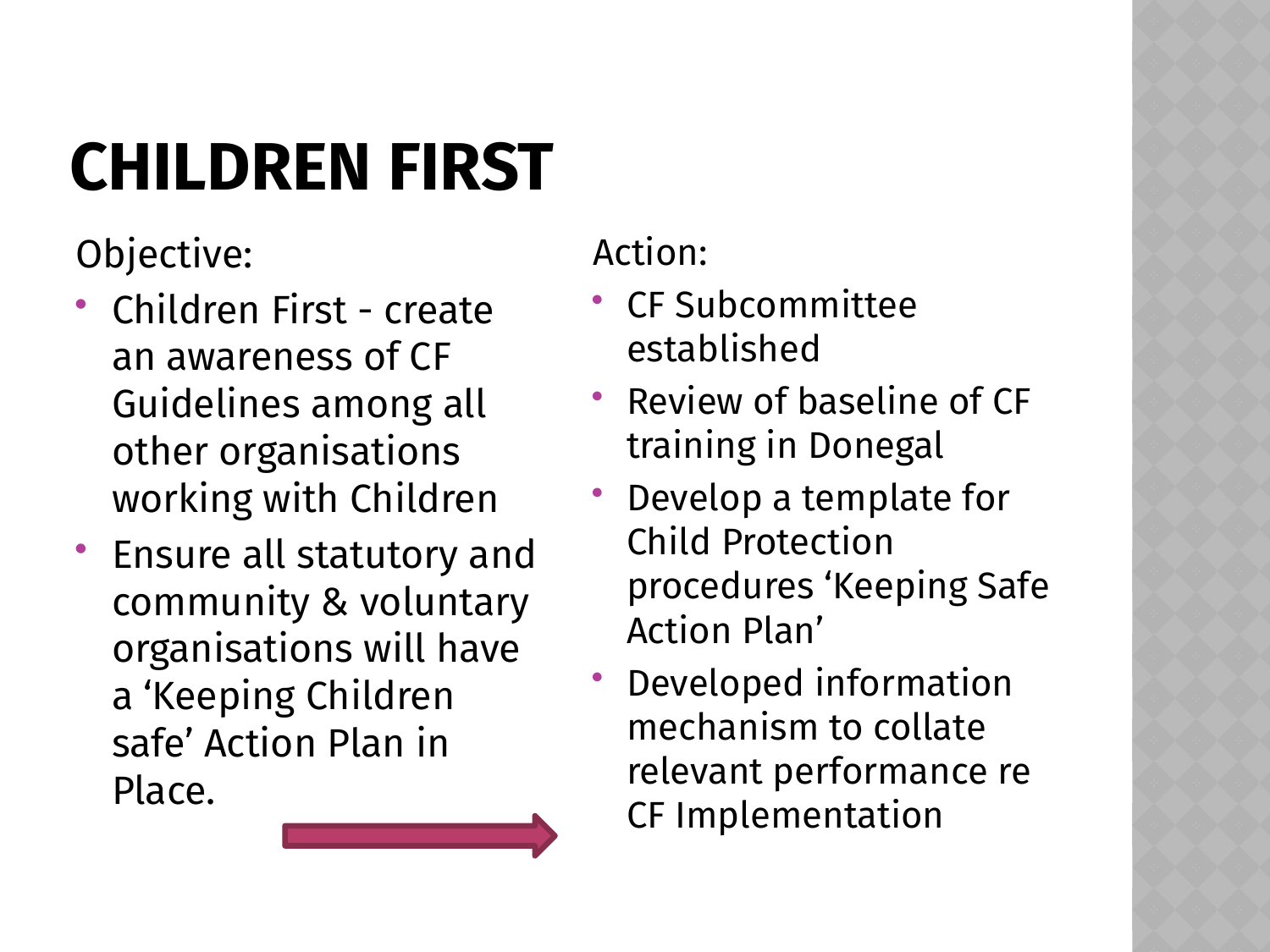

# Children First
Objective:
Children First - create an awareness of CF Guidelines among all other organisations working with Children
Ensure all statutory and community & voluntary organisations will have a ‘Keeping Children safe’ Action Plan in Place.

Action:
CF Subcommittee established
Review of baseline of CF training in Donegal
Develop a template for Child Protection procedures ‘Keeping Safe Action Plan’
Developed information mechanism to collate relevant performance re CF Implementation